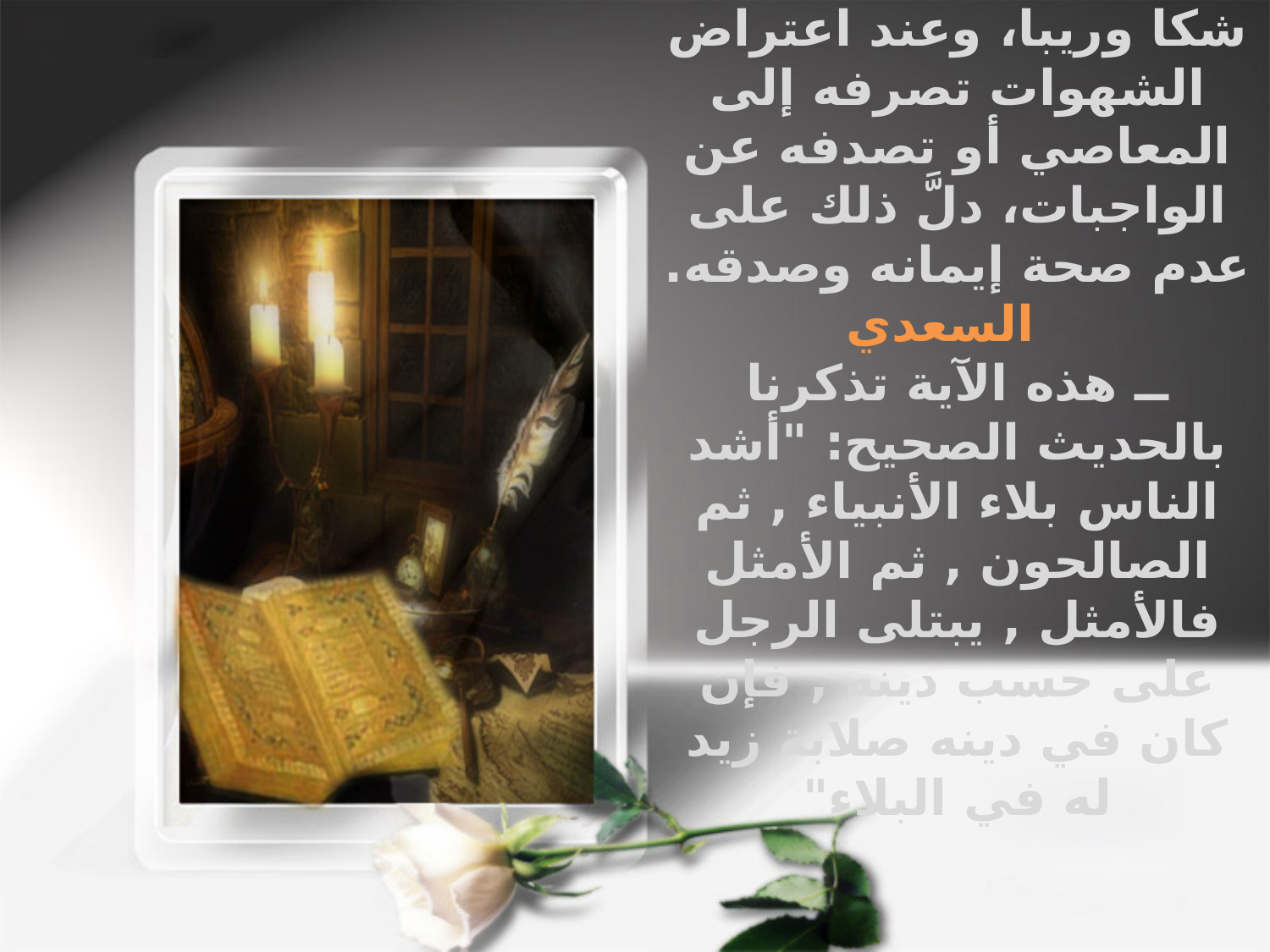

ومن كان عند ورود الشبهات تؤثر في قلبه شكا وريبا، وعند اعتراض الشهوات تصرفه إلى المعاصي أو تصدفه عن الواجبات، دلَّ ذلك على عدم صحة إيمانه وصدقه.   السعدي
ــ هذه الآية تذكرنا بالحديث الصحيح: "أشد الناس بلاء الأنبياء , ثم الصالحون , ثم الأمثل فالأمثل , يبتلى الرجل على حسب دينه , فإن كان في دينه صلابة زيد له في البلاء"